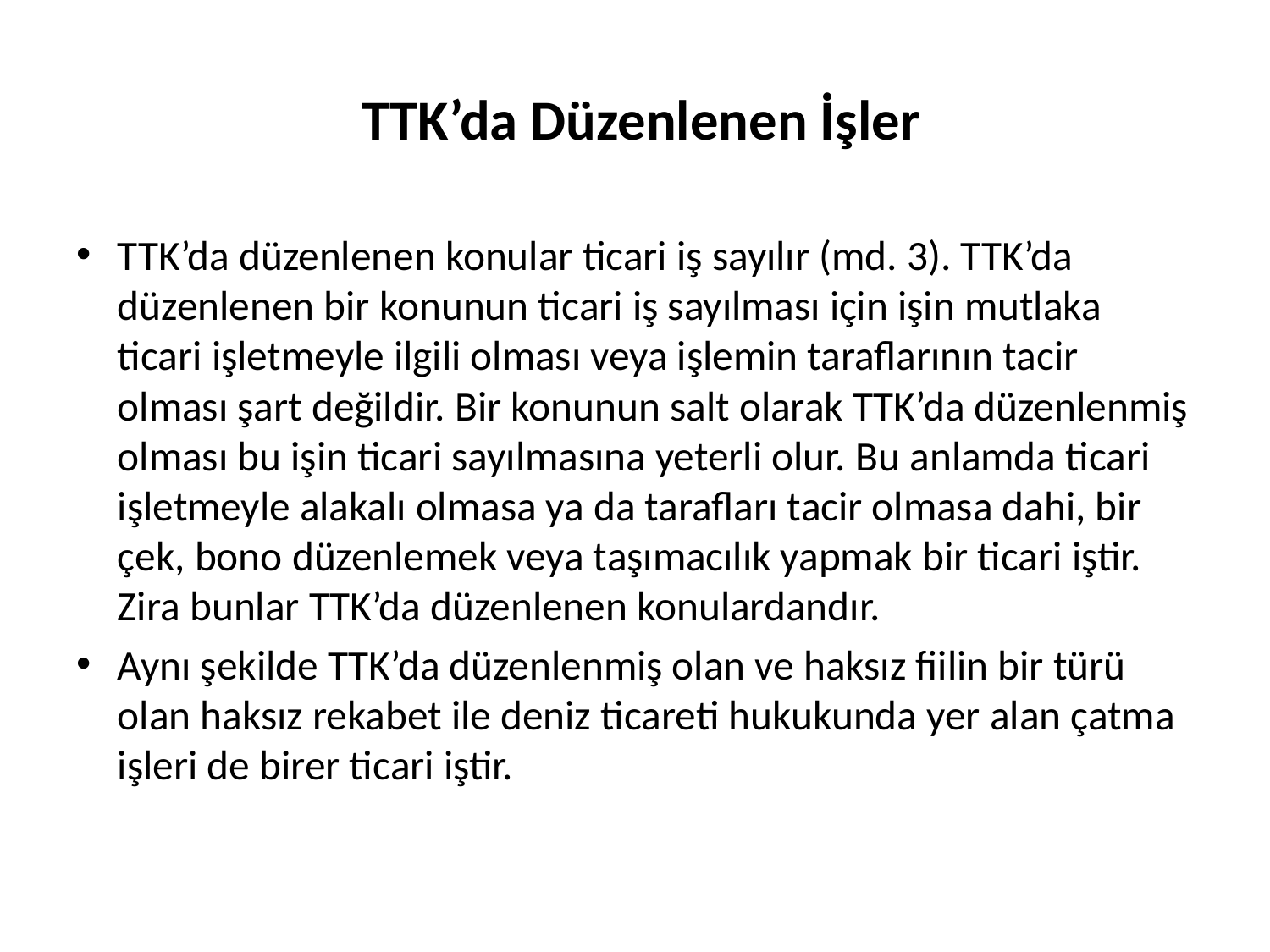

# TTK’da Düzenlenen İşler
TTK’da düzenlenen konular ticari iş sayılır (md. 3). TTK’da düzenlenen bir konunun ticari iş sayılması için işin mutlaka ticari işletmeyle ilgili olması veya işlemin taraflarının tacir olması şart değildir. Bir konunun salt olarak TTK’da düzenlenmiş olması bu işin ticari sayılmasına yeterli olur. Bu anlamda ticari işletmeyle alakalı olmasa ya da tarafları tacir olmasa dahi, bir çek, bono düzenlemek veya taşımacılık yapmak bir ticari iştir. Zira bunlar TTK’da düzenlenen konulardandır.
Aynı şekilde TTK’da düzenlenmiş olan ve haksız fiilin bir türü olan haksız rekabet ile deniz ticareti hukukunda yer alan çatma işleri de birer ticari iştir.